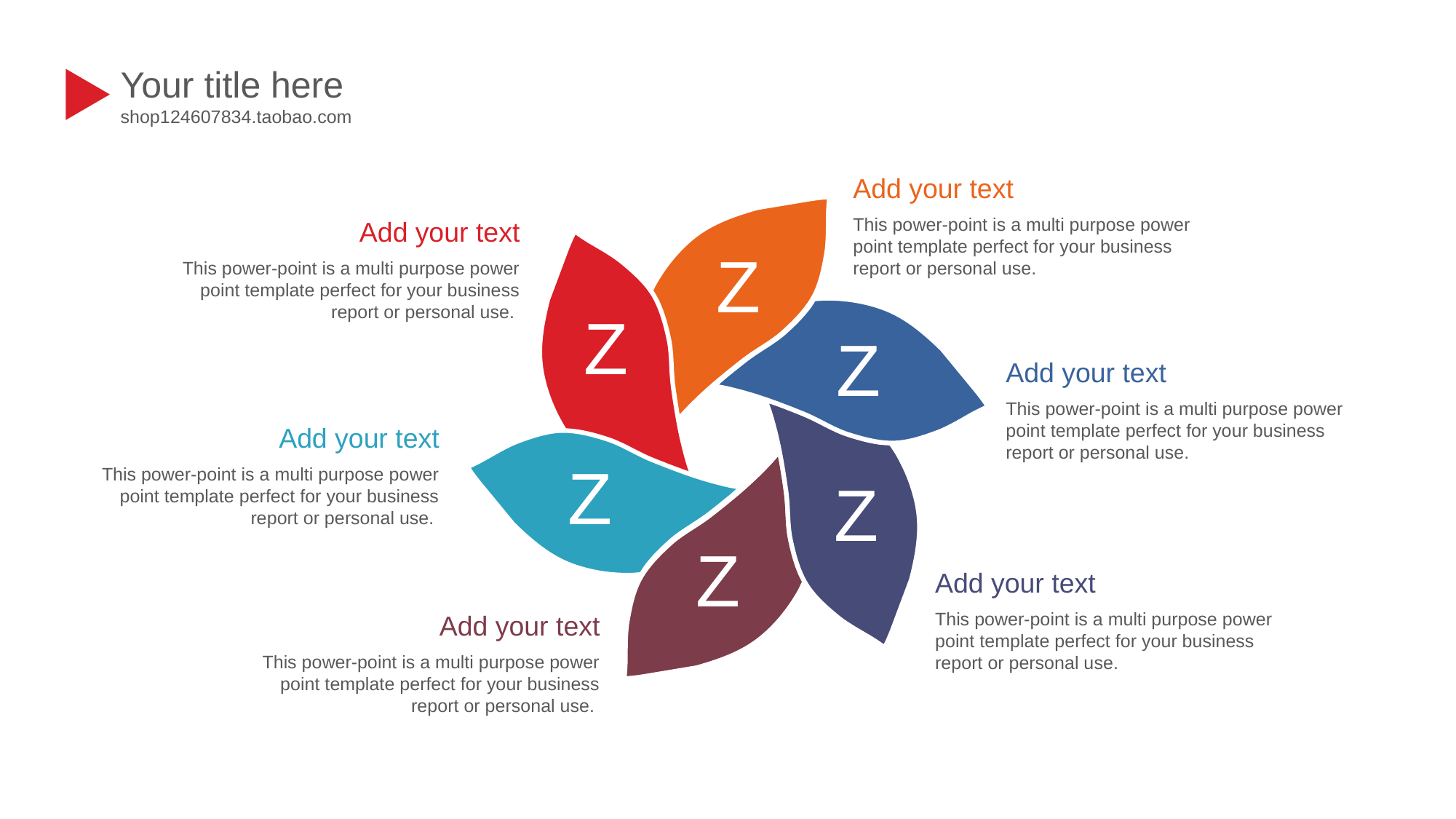

Your title here
shop124607834.taobao.com

Add your text
This power-point is a multi purpose power point template perfect for your business report or personal use.

Add your text
This power-point is a multi purpose power point template perfect for your business report or personal use.
Z
Z
Z
Add your text
This power-point is a multi purpose power point template perfect for your business report or personal use.
Add your text
This power-point is a multi purpose power point template perfect for your business report or personal use.
Z
Z
Z
Add your text
This power-point is a multi purpose power point template perfect for your business report or personal use.
Add your text
This power-point is a multi purpose power point template perfect for your business report or personal use.